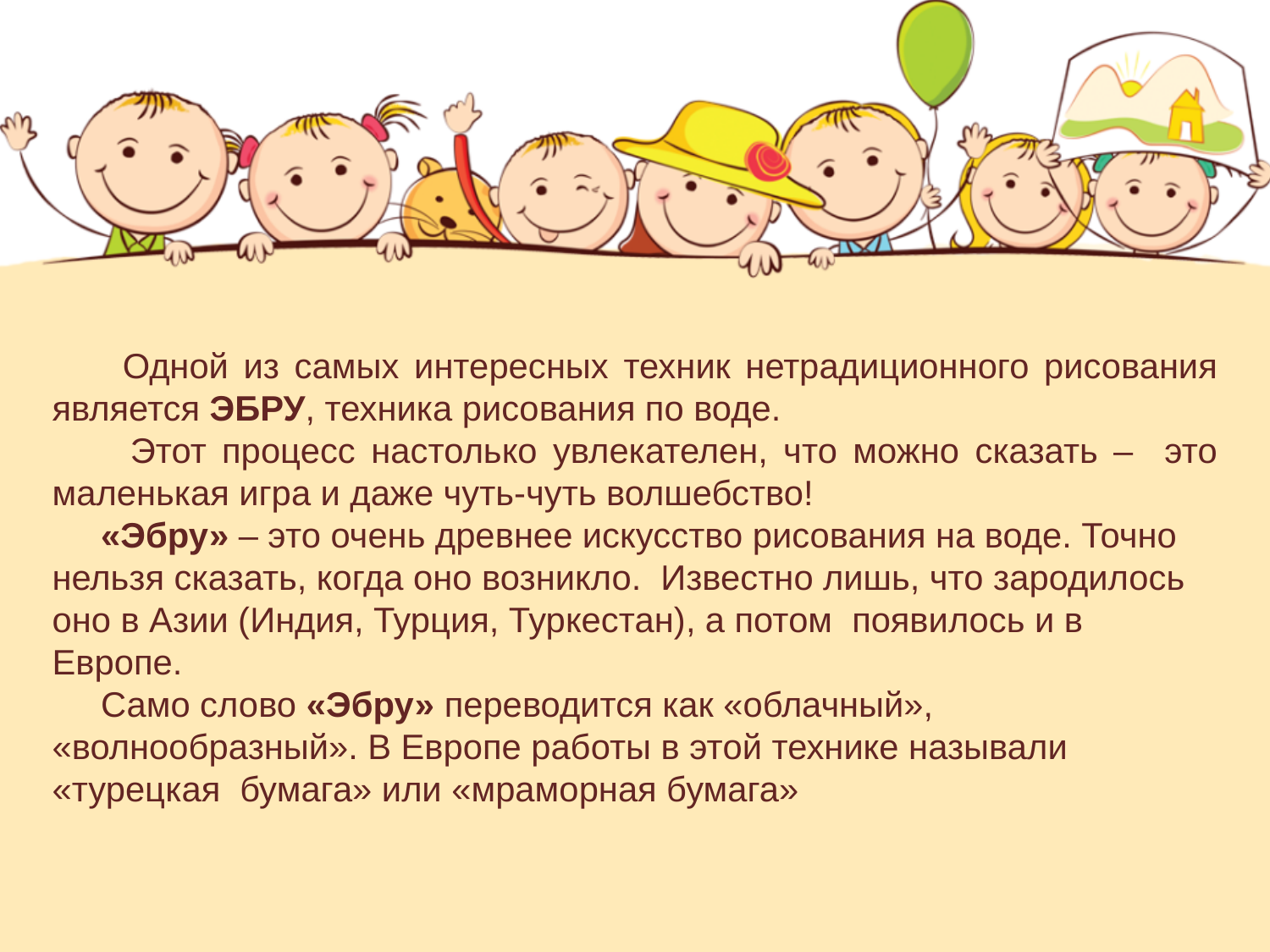

Одной из самых интересных техник нетрадиционного рисования является ЭБРУ, техника рисования по воде.
     Этот процесс настолько увлекателен, что можно сказать –  это маленькая игра и даже чуть-чуть волшебство!
     «Эбру» – это очень древнее искусство рисования на воде. Точно нельзя сказать, когда оно возникло.  Известно лишь, что зародилось оно в Азии (Индия, Турция, Туркестан), а потом  появилось и в Европе.
     Само слово «Эбру» переводится как «облачный», «волнообразный». В Европе работы в этой технике называли «турецкая  бумага» или «мраморная бумага»